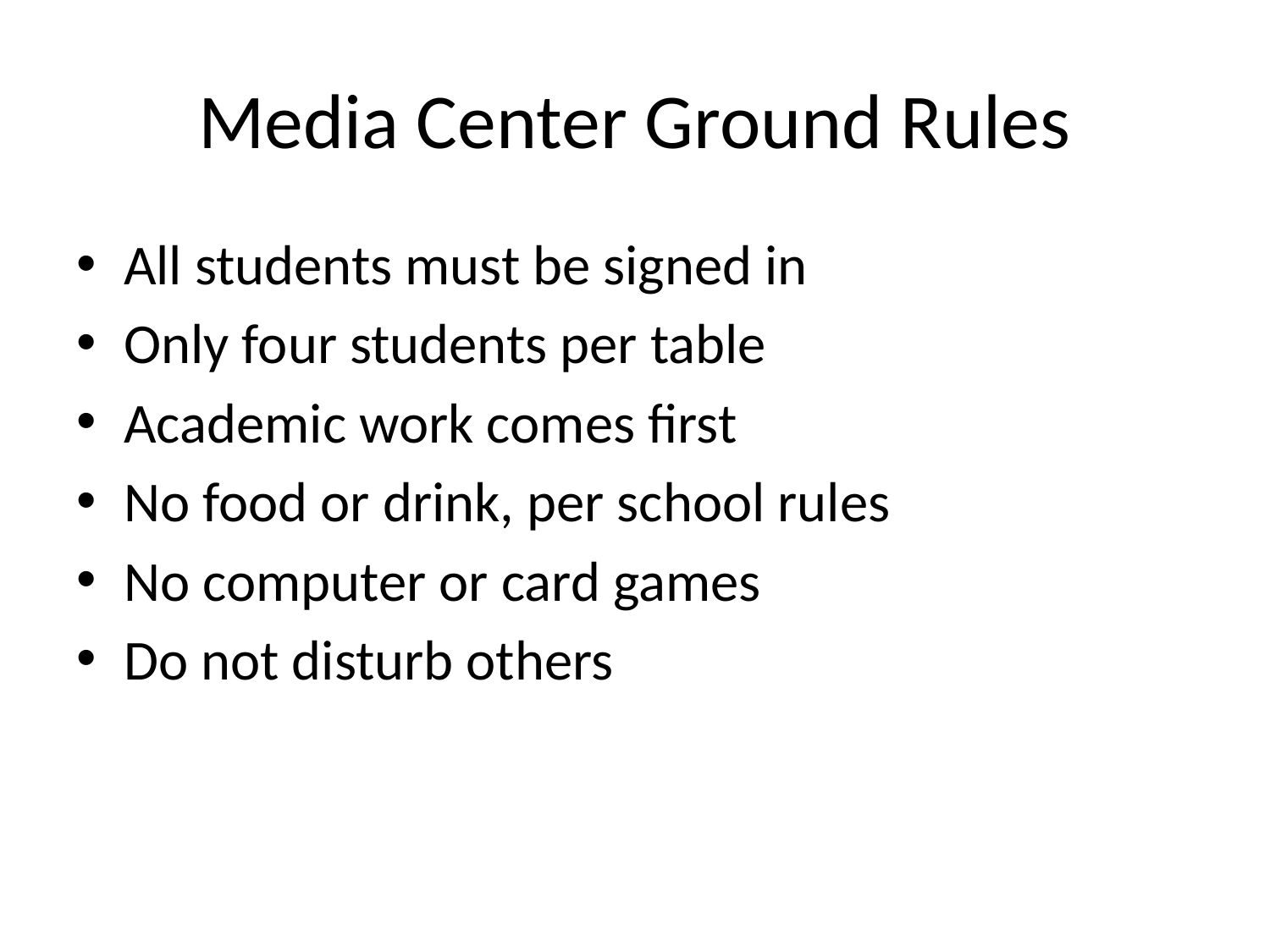

# Media Center Ground Rules
All students must be signed in
Only four students per table
Academic work comes first
No food or drink, per school rules
No computer or card games
Do not disturb others